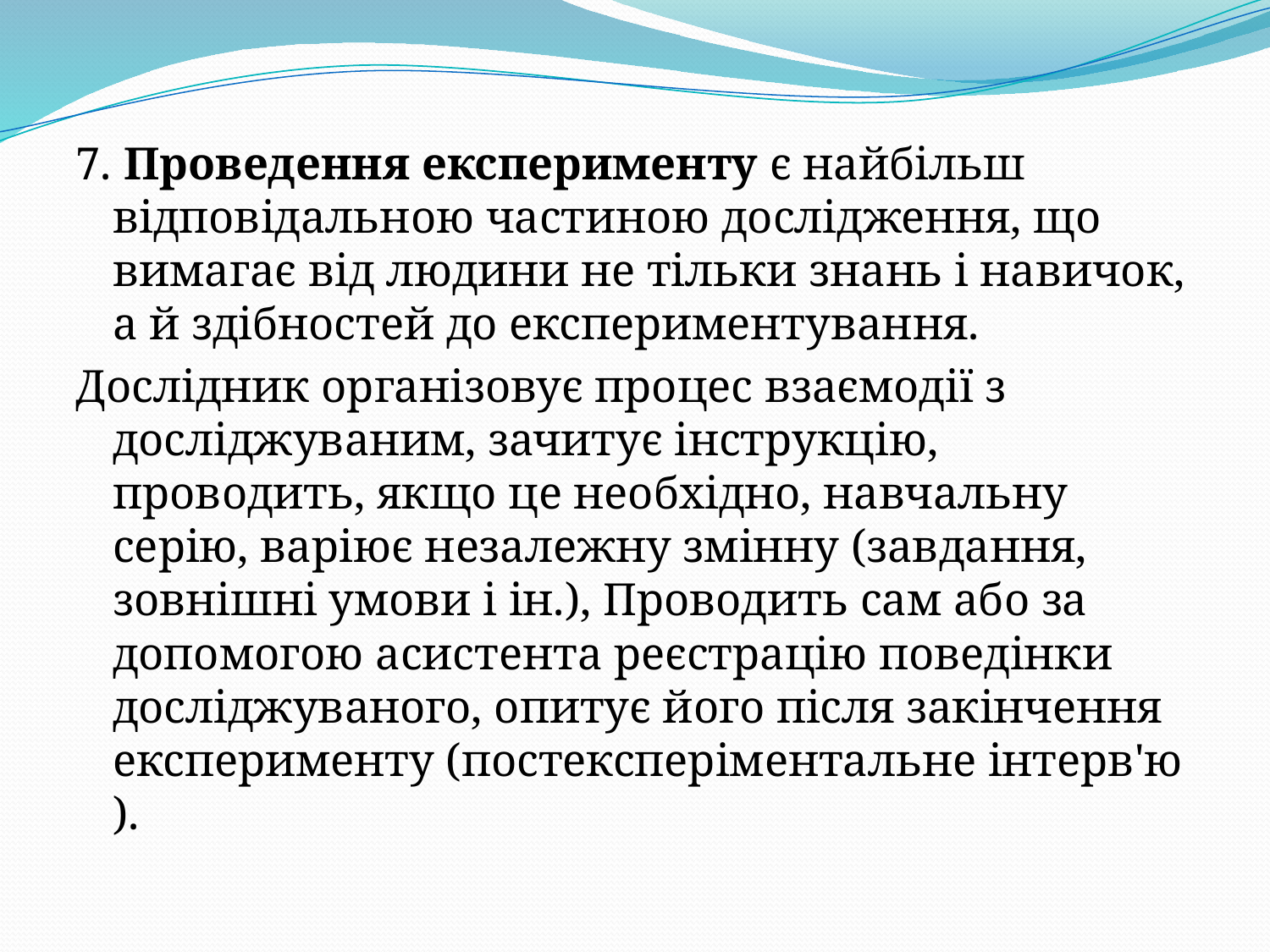

7. Проведення експерименту є найбільш відповідальною частиною дослідження, що вимагає від людини не тільки знань і навичок, а й здібностей до експериментування.
Дослідник організовує процес взаємодії з досліджуваним, зачитує інструкцію, проводить, якщо це необхідно, навчальну серію, варіює незалежну змінну (завдання, зовнішні умови і ін.), Проводить сам або за допомогою асистента реєстрацію поведінки досліджуваного, опитує його після закінчення експерименту (постексперіментальне інтерв'ю ).